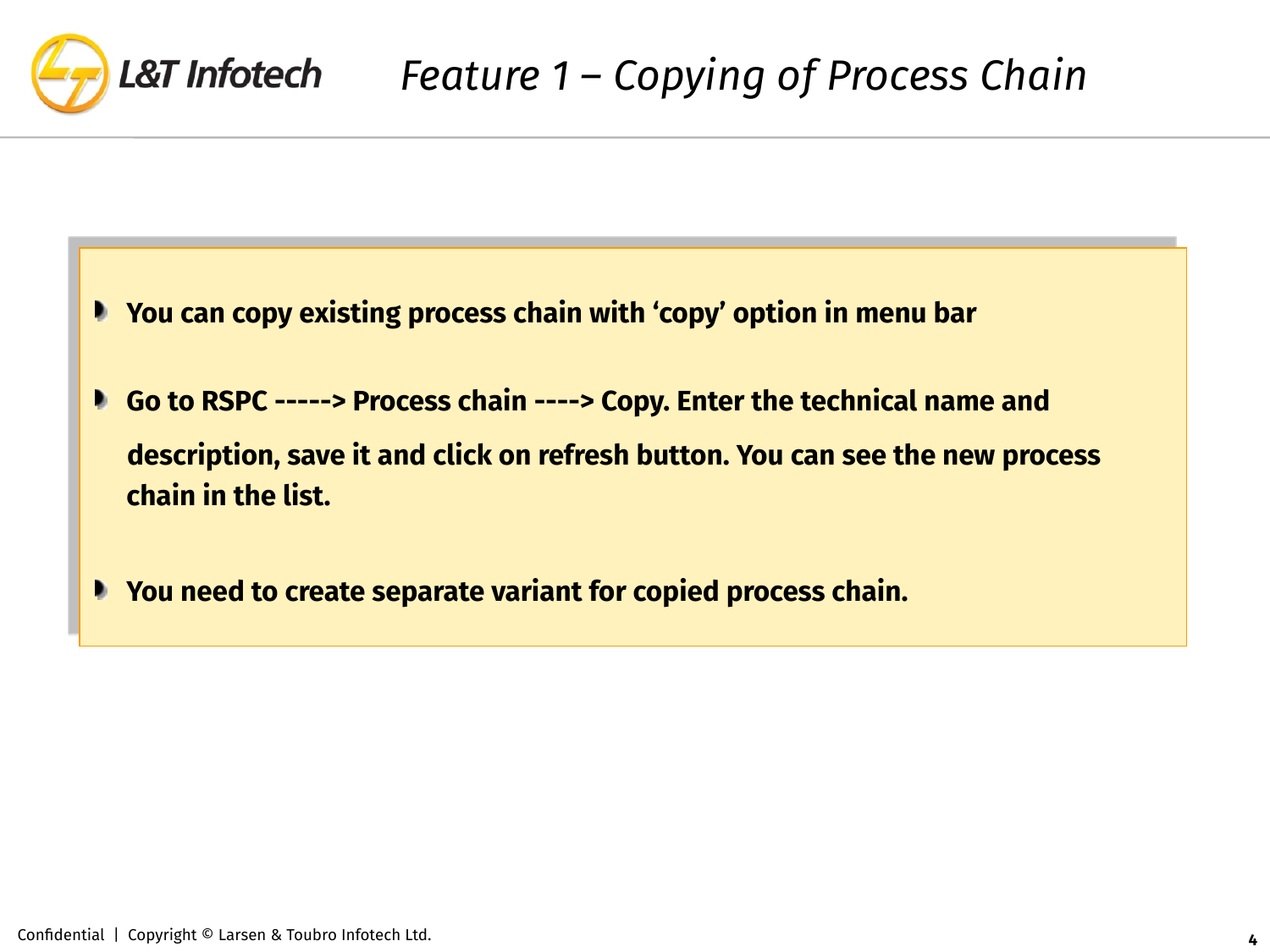

# Feature 1 – Copying of Process Chain
You can copy existing process chain with ‘copy’ option in menu bar
Go to RSPC -----> Process chain ----> Copy. Enter the technical name and
description, save it and click on refresh button. You can see the new process
chain in the list.
You need to create separate variant for copied process chain.
Confidential  |  Copyright © Larsen & Toubro Infotech Ltd.
4